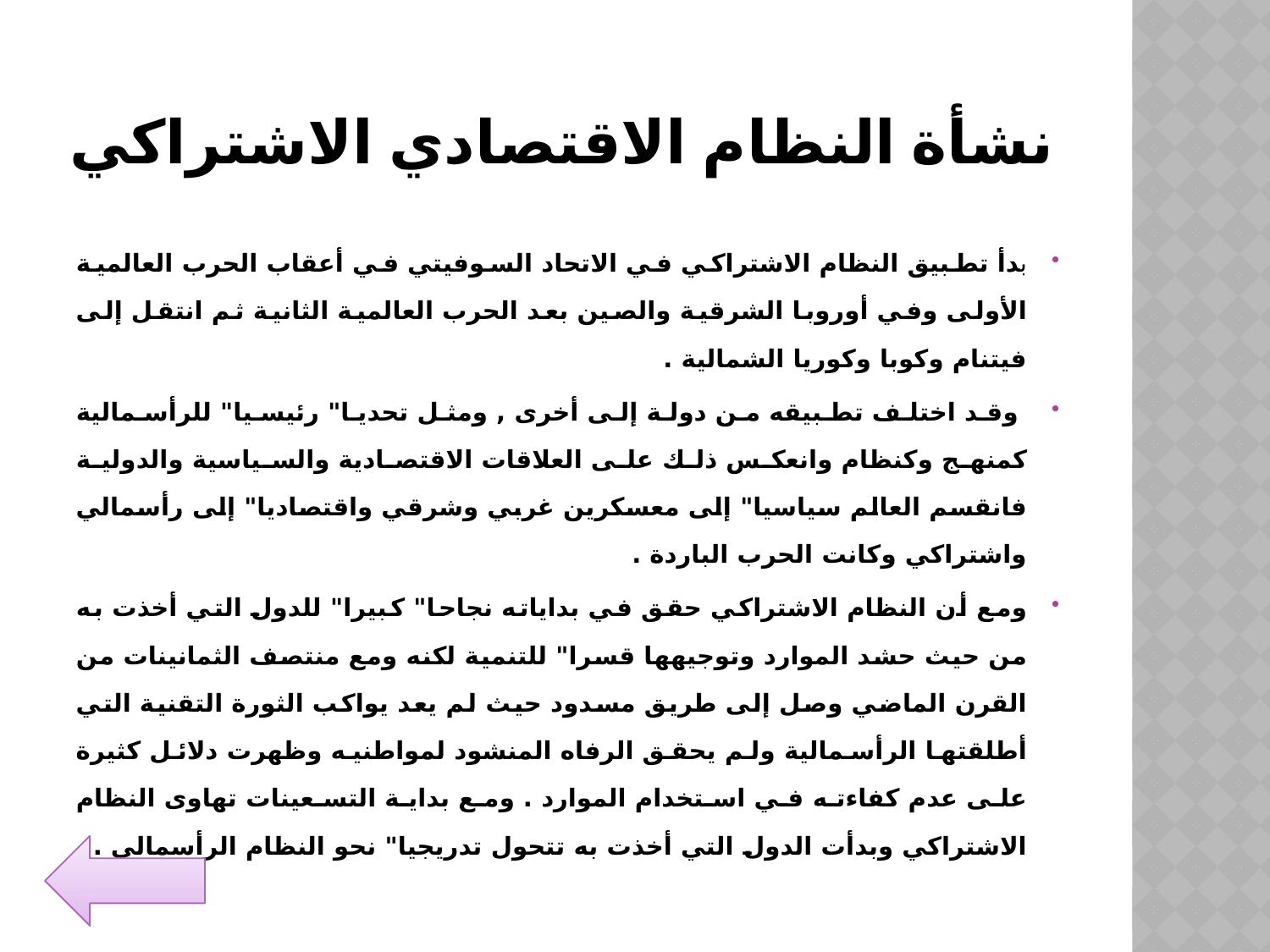

# نشأة النظام الاقتصادي الاشتراكي
بدأ تطبيق النظام الاشتراكي في الاتحاد السوفيتي في أعقاب الحرب العالمية الأولى وفي أوروبا الشرقية والصين بعد الحرب العالمية الثانية ثم انتقل إلى فيتنام وكوبا وكوريا الشمالية .
 وقد اختلف تطبيقه من دولة إلى أخرى , ومثل تحديا" رئيسيا" للرأسمالية كمنهج وكنظام وانعكس ذلك على العلاقات الاقتصادية والسياسية والدولية فانقسم العالم سياسيا" إلى معسكرين غربي وشرقي واقتصاديا" إلى رأسمالي واشتراكي وكانت الحرب الباردة .
ومع أن النظام الاشتراكي حقق في بداياته نجاحا" كبيرا" للدول التي أخذت به من حيث حشد الموارد وتوجيهها قسرا" للتنمية لكنه ومع منتصف الثمانينات من القرن الماضي وصل إلى طريق مسدود حيث لم يعد يواكب الثورة التقنية التي أطلقتها الرأسمالية ولم يحقق الرفاه المنشود لمواطنيه وظهرت دلائل كثيرة على عدم كفاءته في استخدام الموارد . ومع بداية التسعينات تهاوى النظام الاشتراكي وبدأت الدول التي أخذت به تتحول تدريجيا" نحو النظام الرأسمالي .